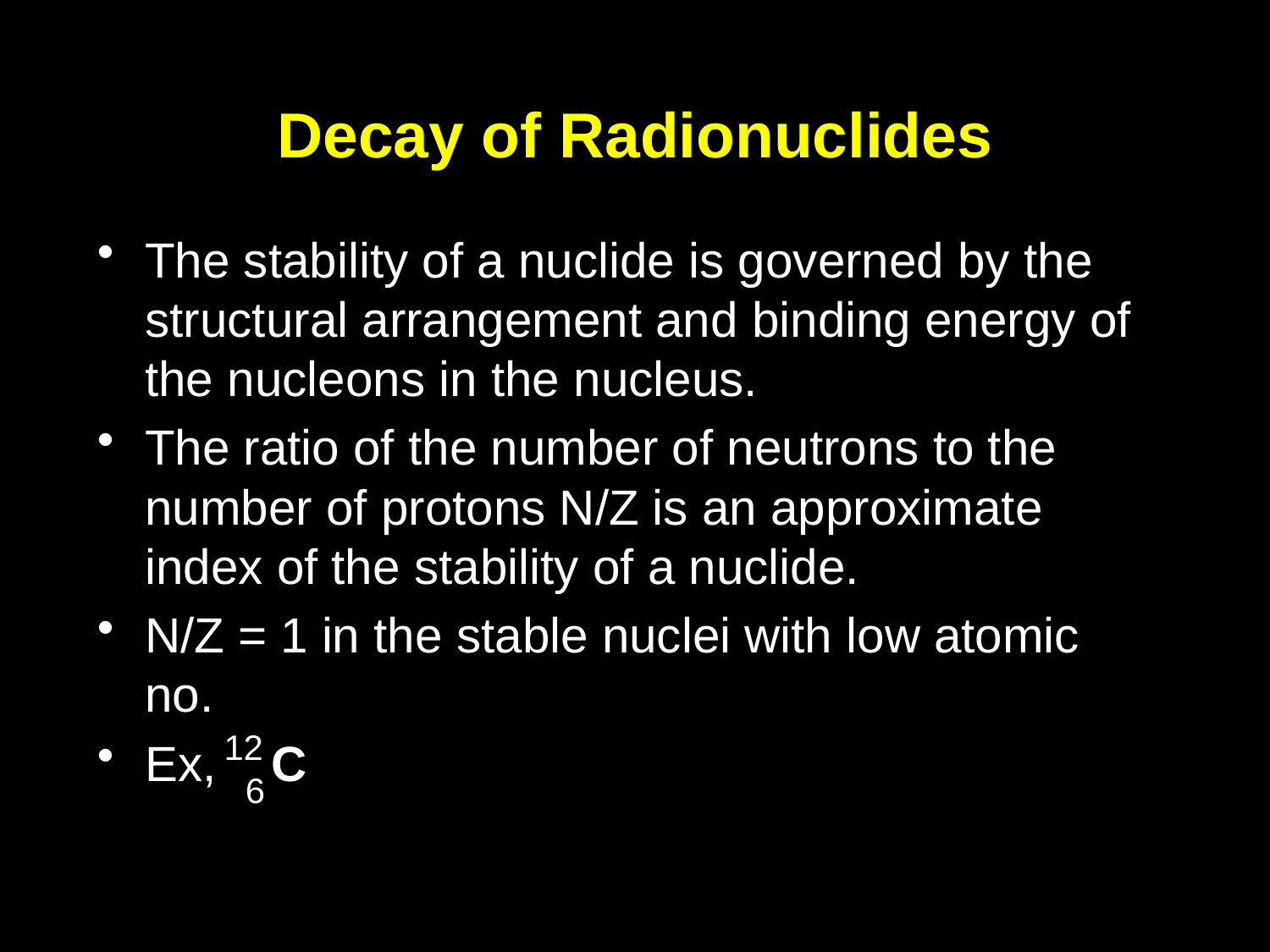

Decay of Radionuclides
The stability of a nuclide is governed by the structural arrangement and binding energy of the nucleons in the nucleus.
The ratio of the number of neutrons to the number of protons N/Z is an approximate index of the stability of a nuclide.
N/Z = 1 in the stable nuclei with low atomic no.
Ex,    C
12
6